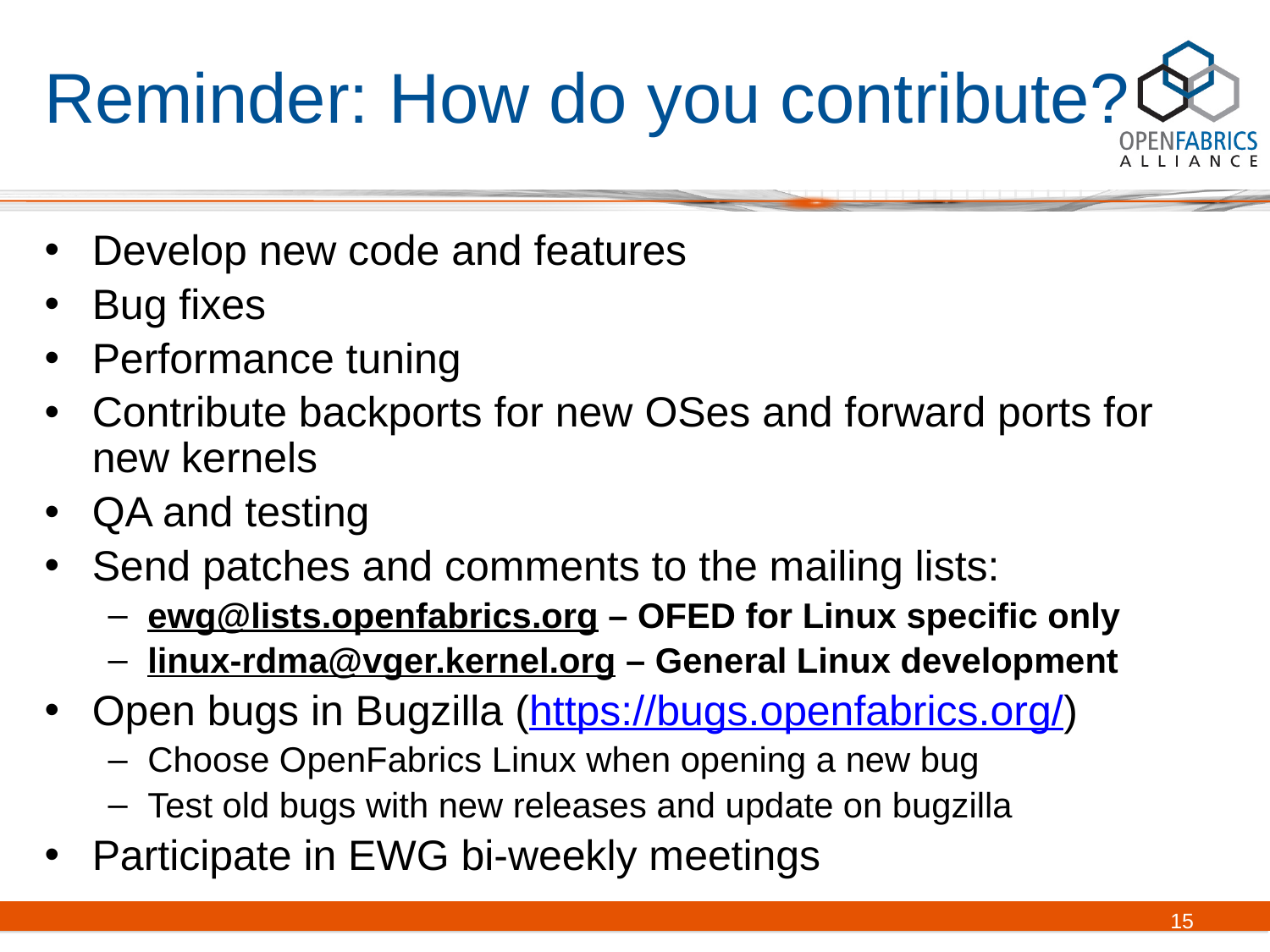

# Reminder: How do you contribute?
Develop new code and features
Bug fixes
Performance tuning
Contribute backports for new OSes and forward ports for new kernels
QA and testing
Send patches and comments to the mailing lists:
ewg@lists.openfabrics.org – OFED for Linux specific only
linux-rdma@vger.kernel.org – General Linux development
Open bugs in Bugzilla (https://bugs.openfabrics.org/)
Choose OpenFabrics Linux when opening a new bug
Test old bugs with new releases and update on bugzilla
Participate in EWG bi-weekly meetings
15